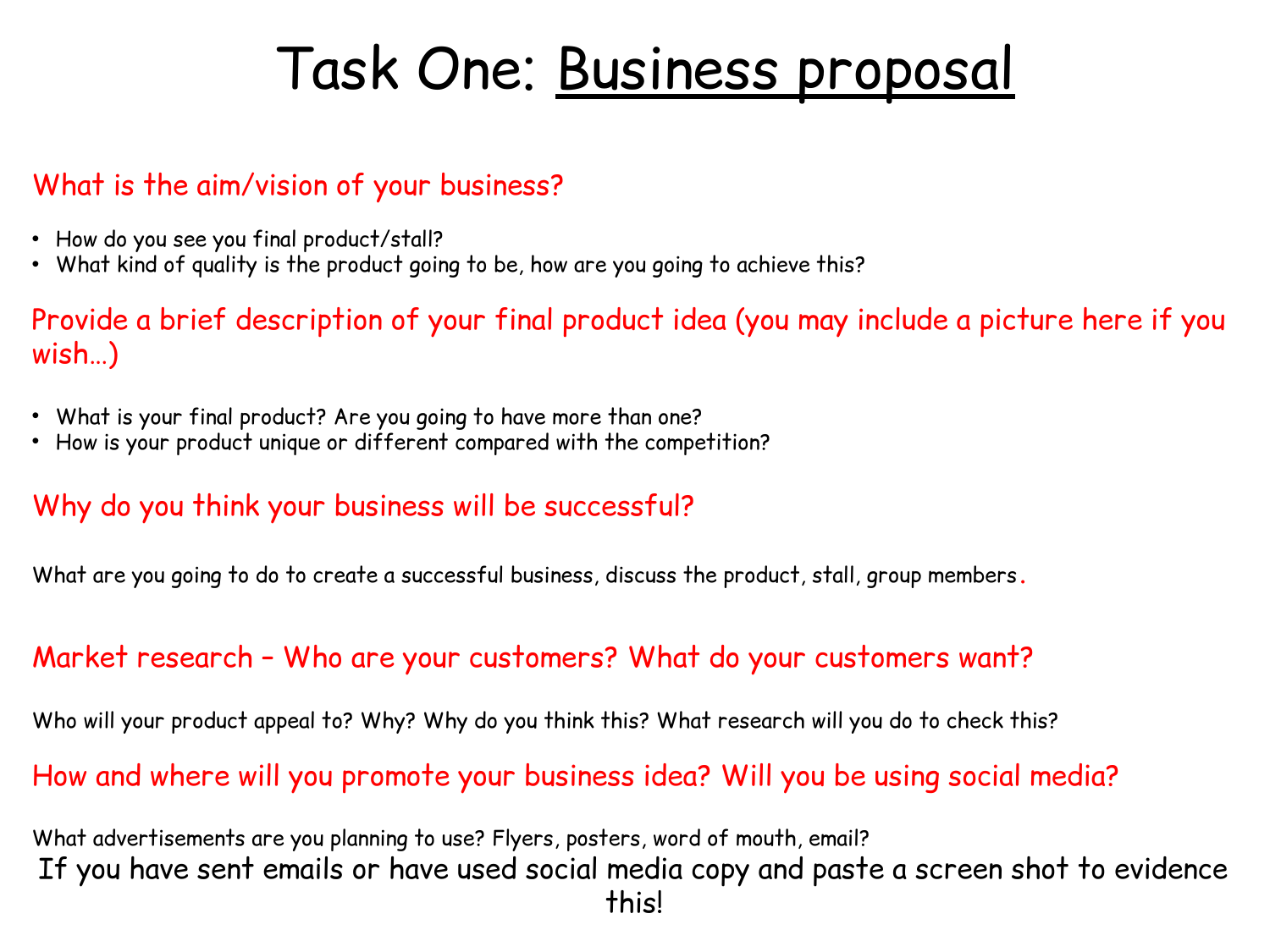

Task One: Business proposal
What is the aim/vision of your business?

How do you see you final product/stall?
What kind of quality is the product going to be, how are you going to achieve this?

Provide a brief description of your final product idea (you may include a picture here if you wish…)

What is your final product? Are you going to have more than one?
How is your product unique or different compared with the competition?

Why do you think your business will be successful?

What are you going to do to create a successful business, discuss the product, stall, group members.

Market research – Who are your customers? What do your customers want?

Who will your product appeal to? Why? Why do you think this? What research will you do to check this?

How and where will you promote your business idea? Will you be using social media?

What advertisements are you planning to use? Flyers, posters, word of mouth, email?
If you have sent emails or have used social media copy and paste a screen shot to evidence this!